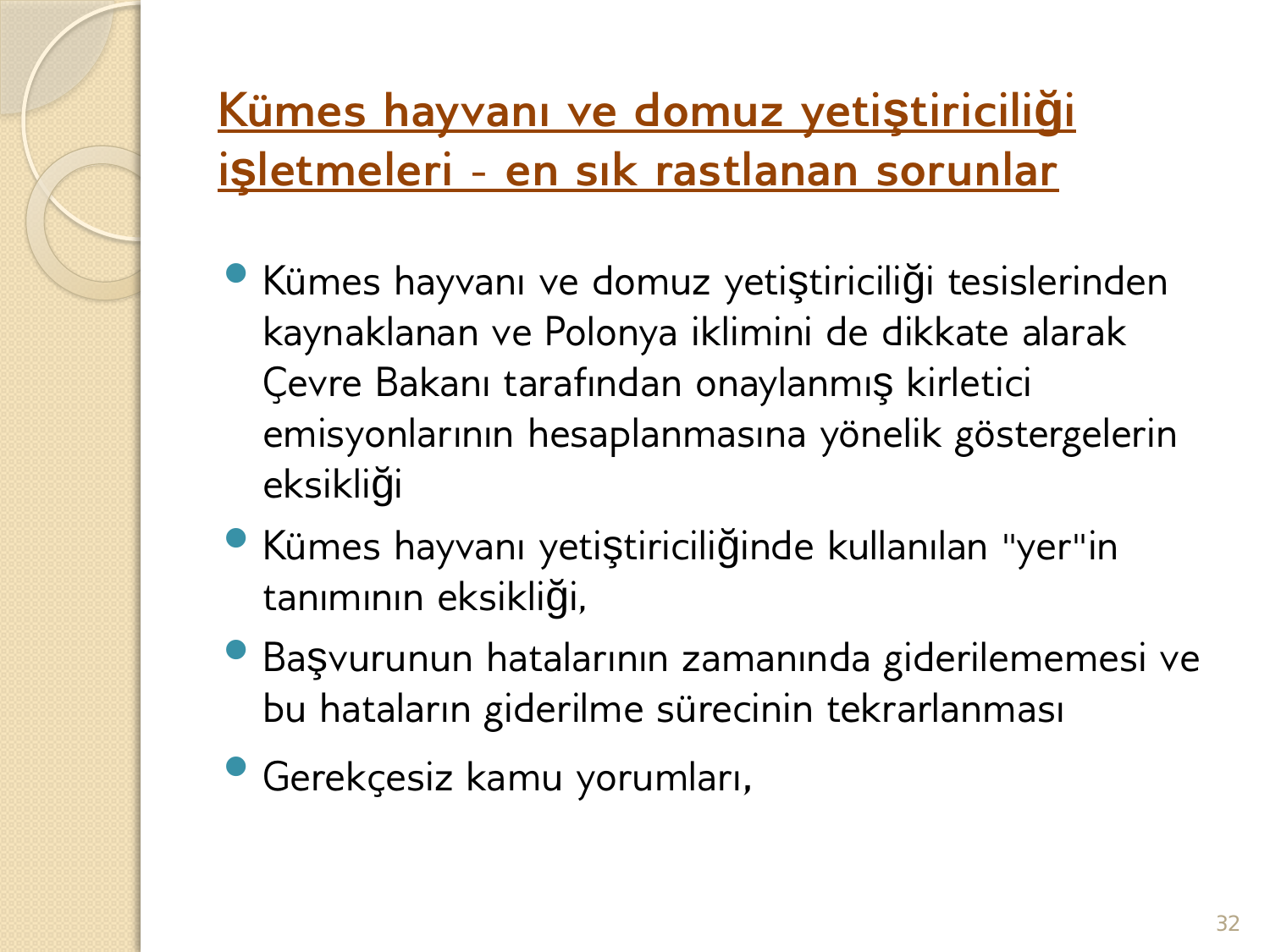

# Kümes hayvanı ve domuz yetiştiriciliği işletmeleri - en sık rastlanan sorunlar
Kümes hayvanı ve domuz yetiştiriciliği tesislerinden kaynaklanan ve Polonya iklimini de dikkate alarak Çevre Bakanı tarafından onaylanmış kirletici emisyonlarının hesaplanmasına yönelik göstergelerin eksikliği
Kümes hayvanı yetiştiriciliğinde kullanılan "yer"in tanımının eksikliği,
Başvurunun hatalarının zamanında giderilememesi ve bu hataların giderilme sürecinin tekrarlanması
Gerekçesiz kamu yorumları,
32